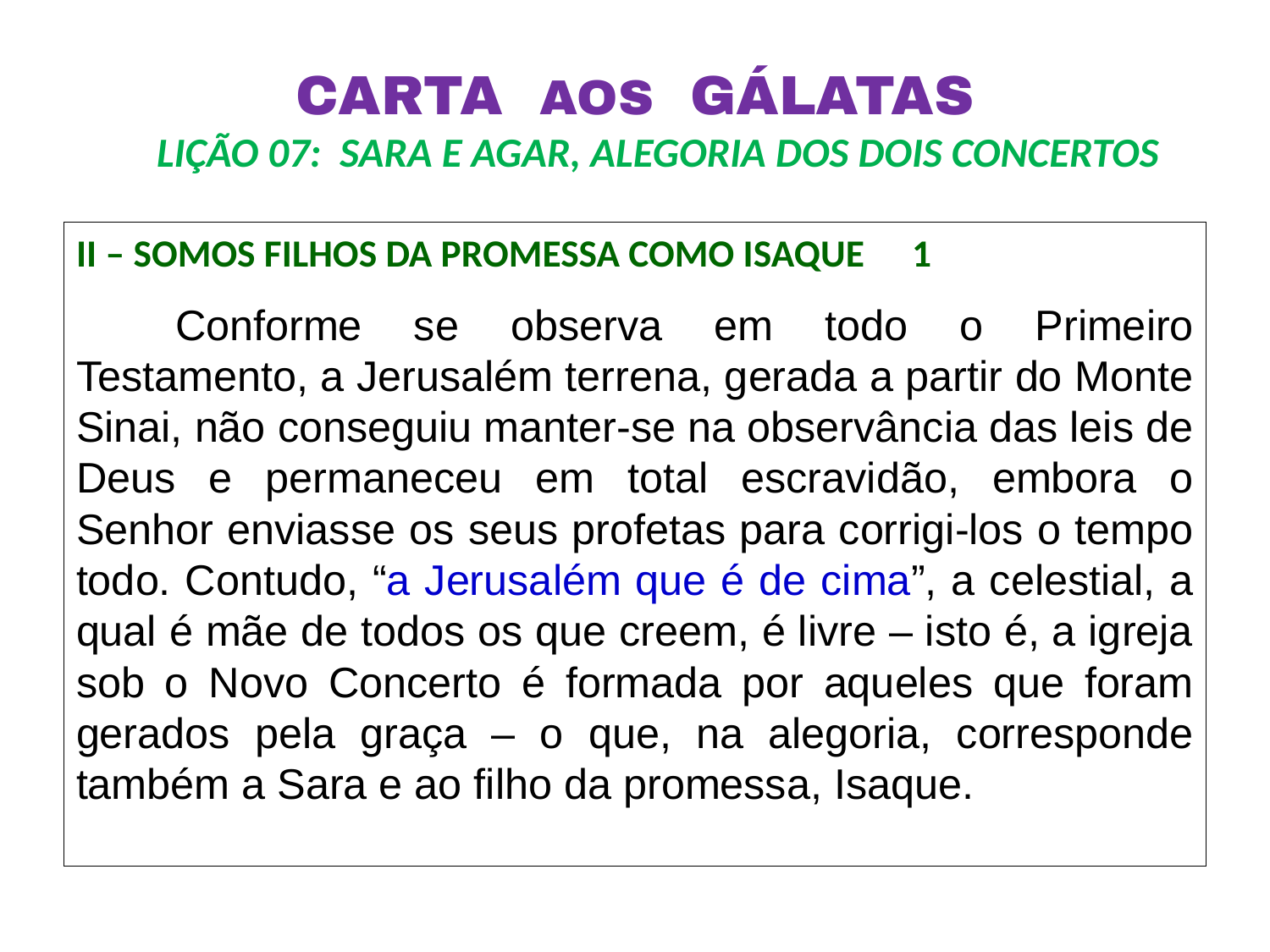

# CARTA  AOS  GÁLATAS LIÇÃO 07:  SARA E AGAR, ALEGORIA DOS DOIS CONCERTOS
II – SOMOS FILHOS DA PROMESSA COMO ISAQUE		     1

	Conforme se observa em todo o Primeiro Testamento, a Jerusalém terrena, gerada a partir do Monte Sinai, não conseguiu manter-se na observância das leis de Deus e permaneceu em total escravidão, embora o Senhor enviasse os seus profetas para corrigi-los o tempo todo. Contudo, “a Jerusalém que é de cima”, a celestial, a qual é mãe de todos os que creem, é livre – isto é, a igreja sob o Novo Concerto é formada por aqueles que foram gerados pela graça – o que, na alegoria, corresponde também a Sara e ao filho da promessa, Isaque.